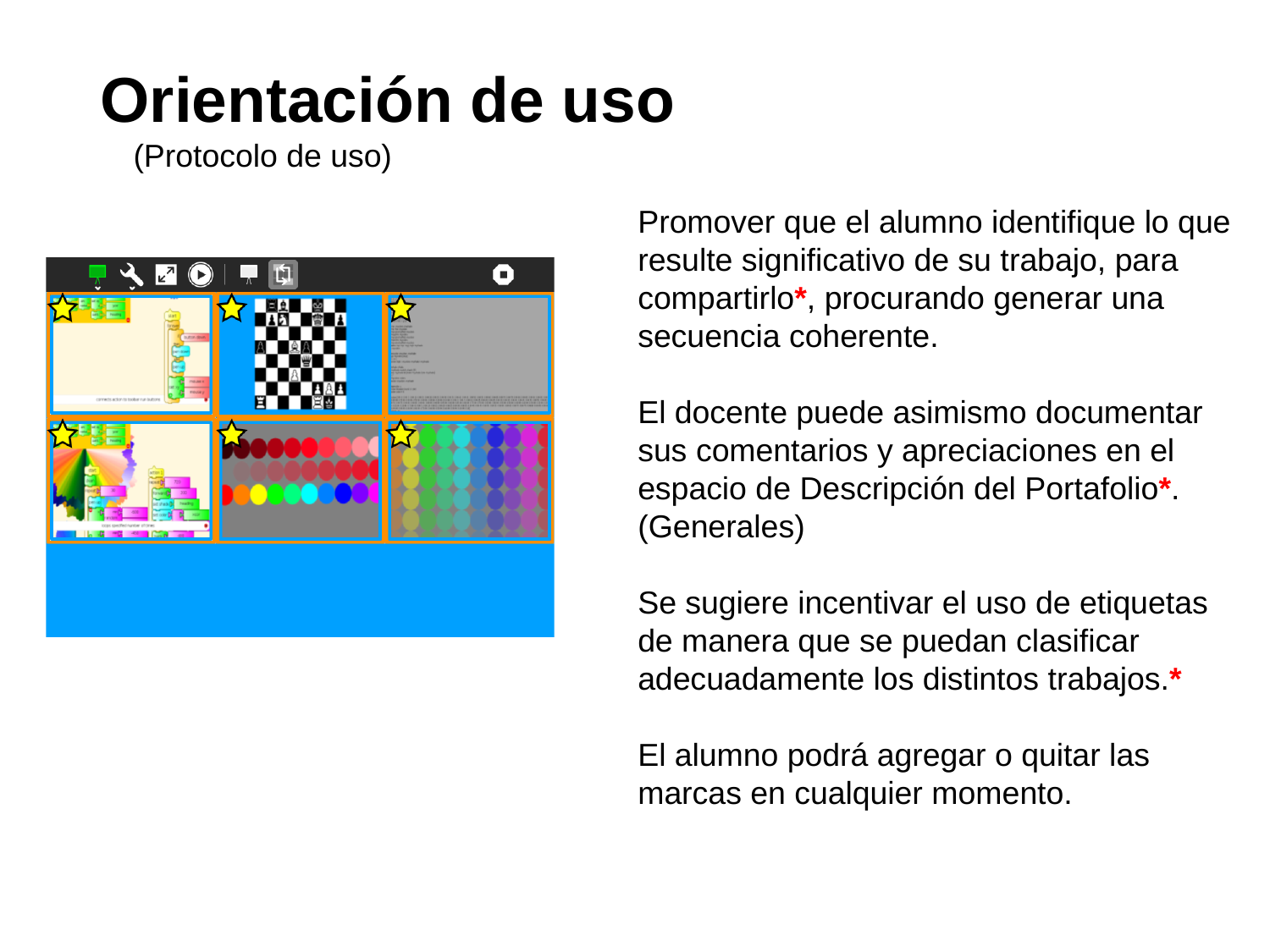

# Orientación de uso
          (Protocolo de uso)
Promover que el alumno identifique lo que
resulte significativo de su trabajo, para
compartirlo*, procurando generar una
secuencia coherente.

El docente puede asimismo documentar
sus comentarios y apreciaciones en el
espacio de Descripción del Portafolio*.
(Generales)

Se sugiere incentivar el uso de etiquetas
de manera que se puedan clasificar
adecuadamente los distintos trabajos.*

El alumno podrá agregar o quitar las
marcas en cualquier momento.